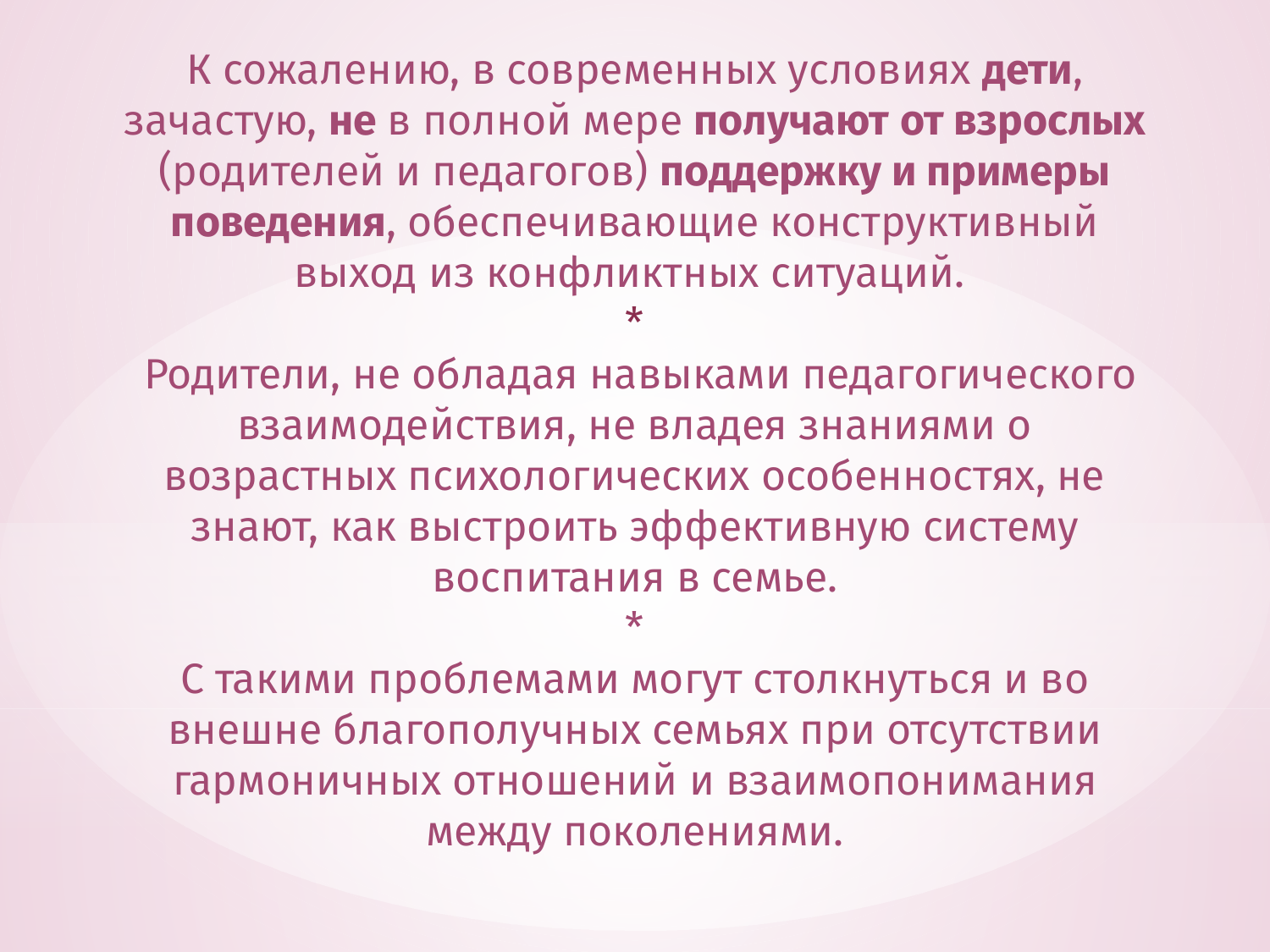

К сожалению, в современных условиях дети, зачастую, не в полной мере получают от взрослых (родителей и педагогов) поддержку и примеры поведения, обеспечивающие конструктивный выход из конфликтных ситуаций.
*
 Родители, не обладая навыками педагогического взаимодействия, не владея знаниями о возрастных психологических особенностях, не знают, как выстроить эффективную систему воспитания в семье.
*
С такими проблемами могут столкнуться и во внешне благополучных семьях при отсутствии гармоничных отношений и взаимопонимания между поколениями.